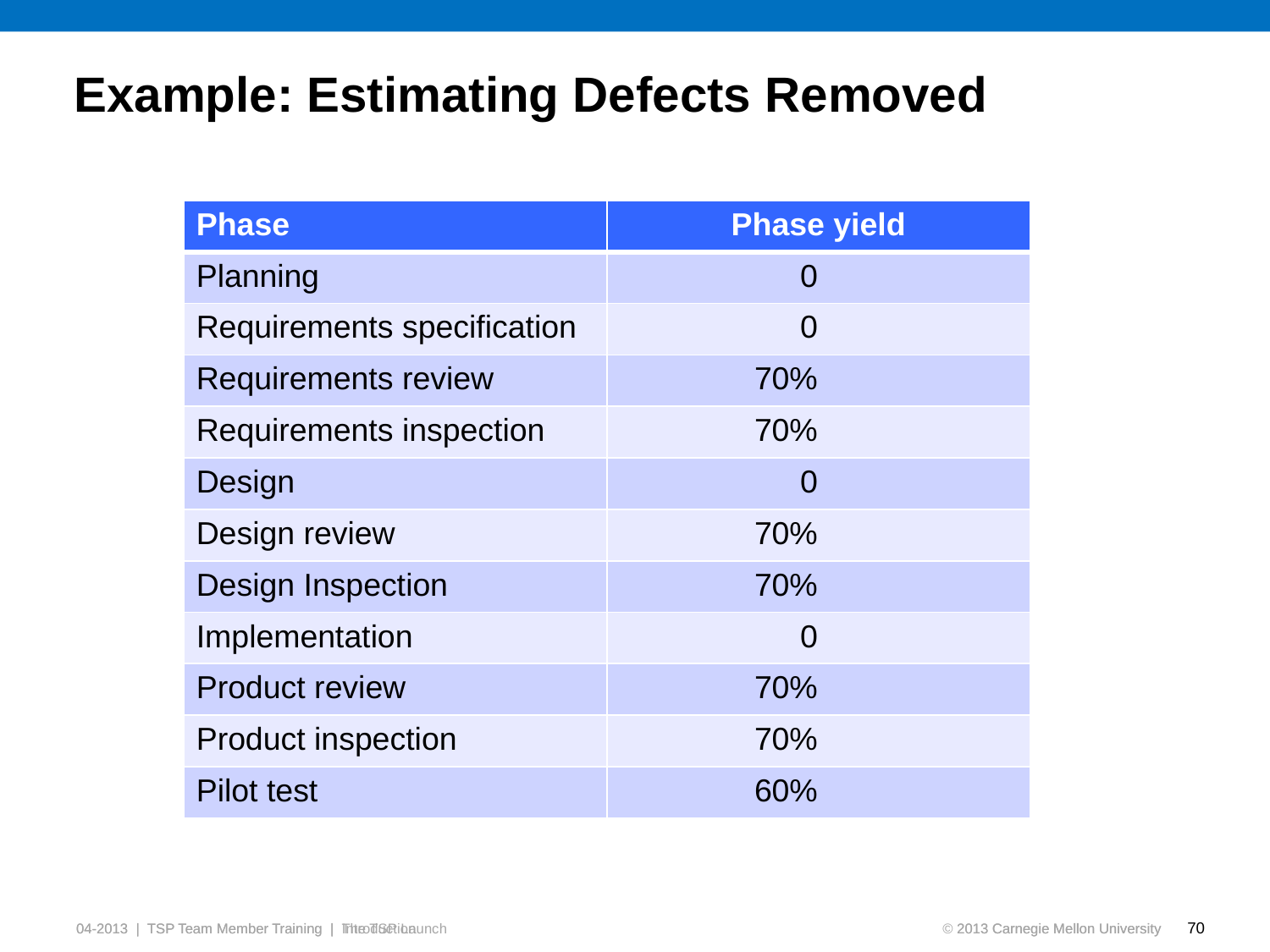

# Example: Estimating Defects Removed
| Phase | Phase yield |
| --- | --- |
| Planning | 0 |
| Requirements specification | 0 |
| Requirements review | 70% |
| Requirements inspection | 70% |
| Design | 0 |
| Design review | 70% |
| Design Inspection | 70% |
| Implementation | 0 |
| Product review | 70% |
| Product inspection | 70% |
| Pilot test | 60% |